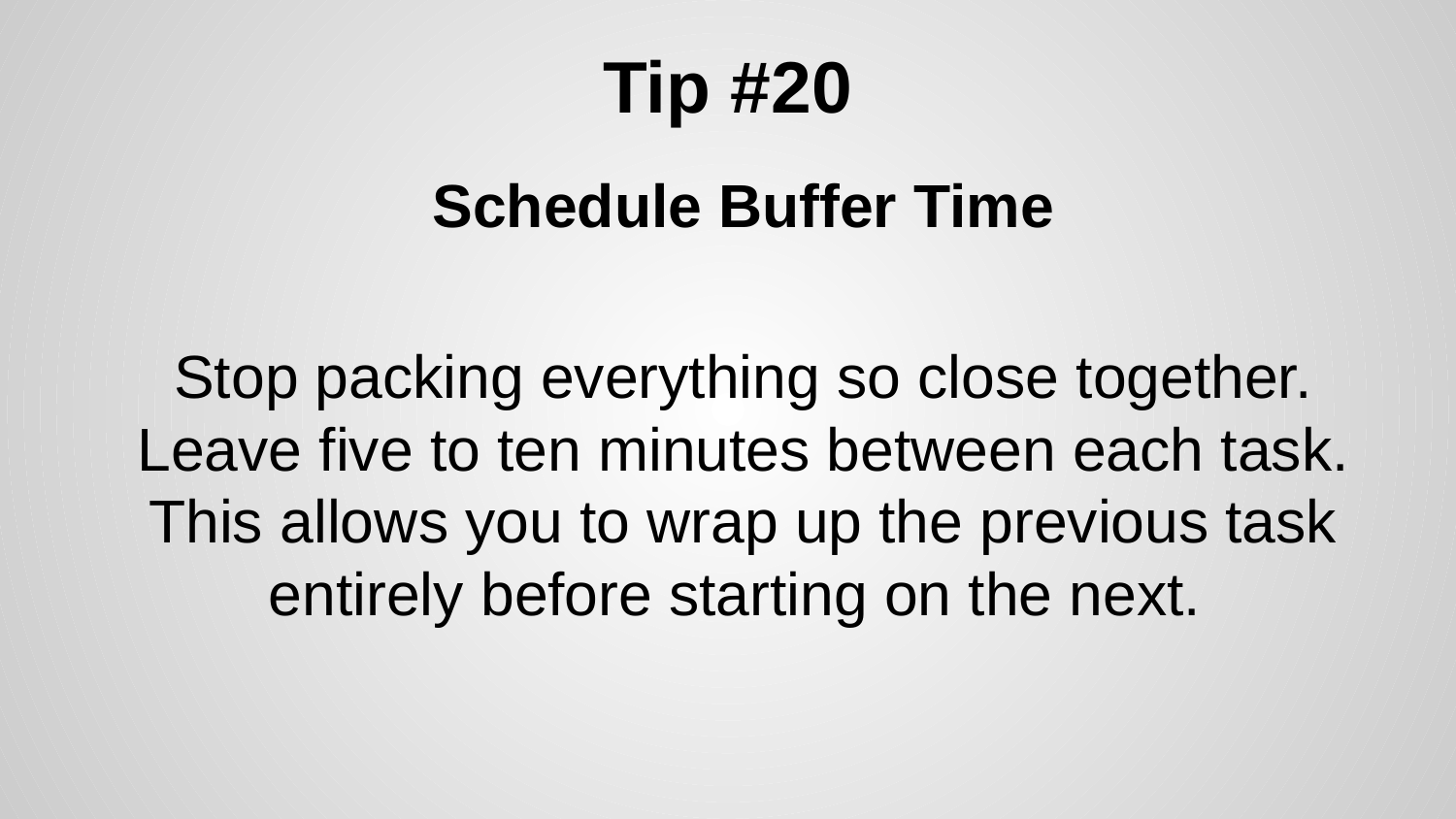

# Tip #20

Schedule Buffer Time

Stop packing everything so close together. Leave five to ten minutes between each task. This allows you to wrap up the previous task entirely before starting on the next.